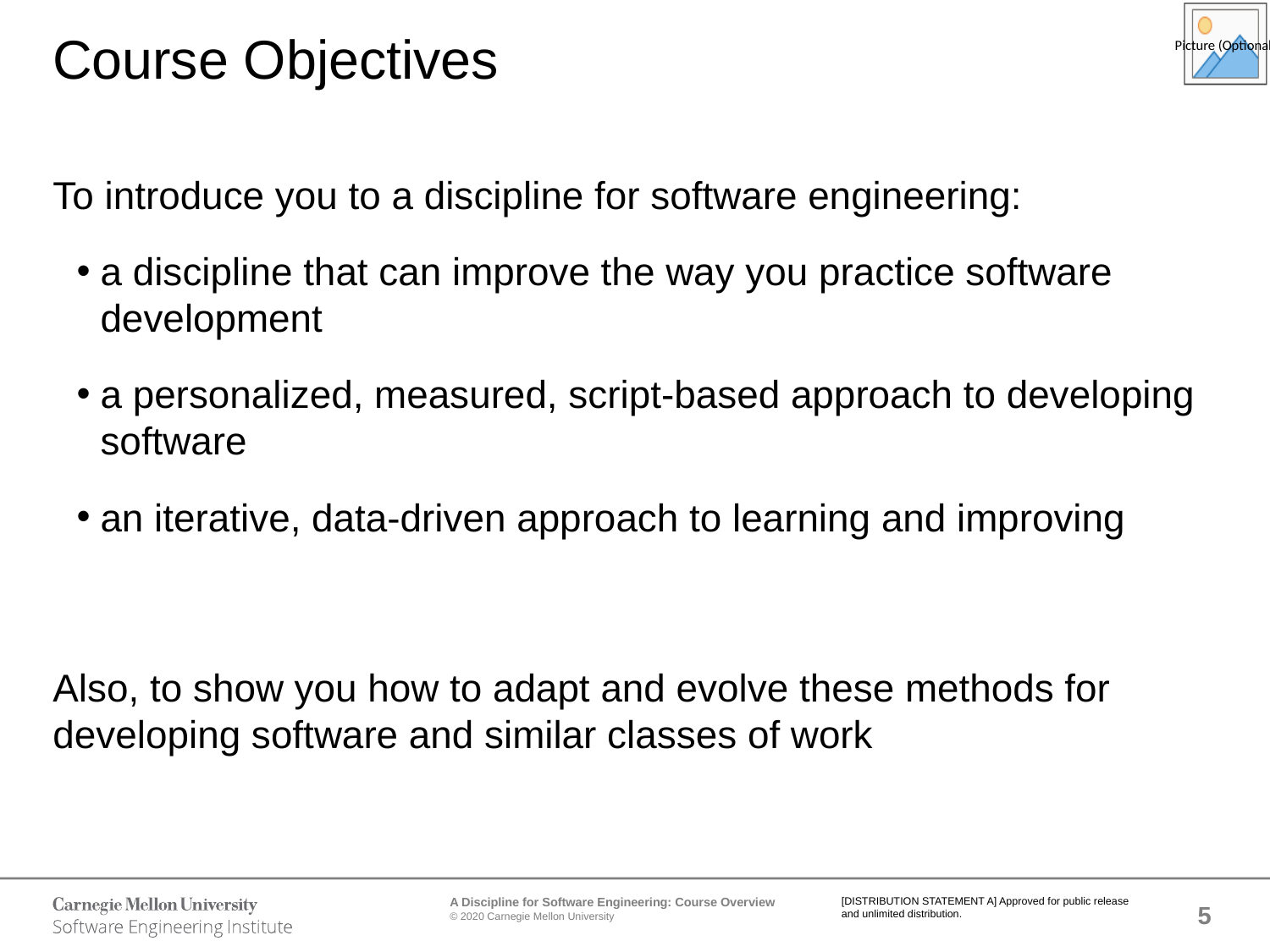

# Course Objectives
To introduce you to a discipline for software engineering:
a discipline that can improve the way you practice software development
a personalized, measured, script-based approach to developing software
an iterative, data-driven approach to learning and improving

Also, to show you how to adapt and evolve these methods for developing software and similar classes of work